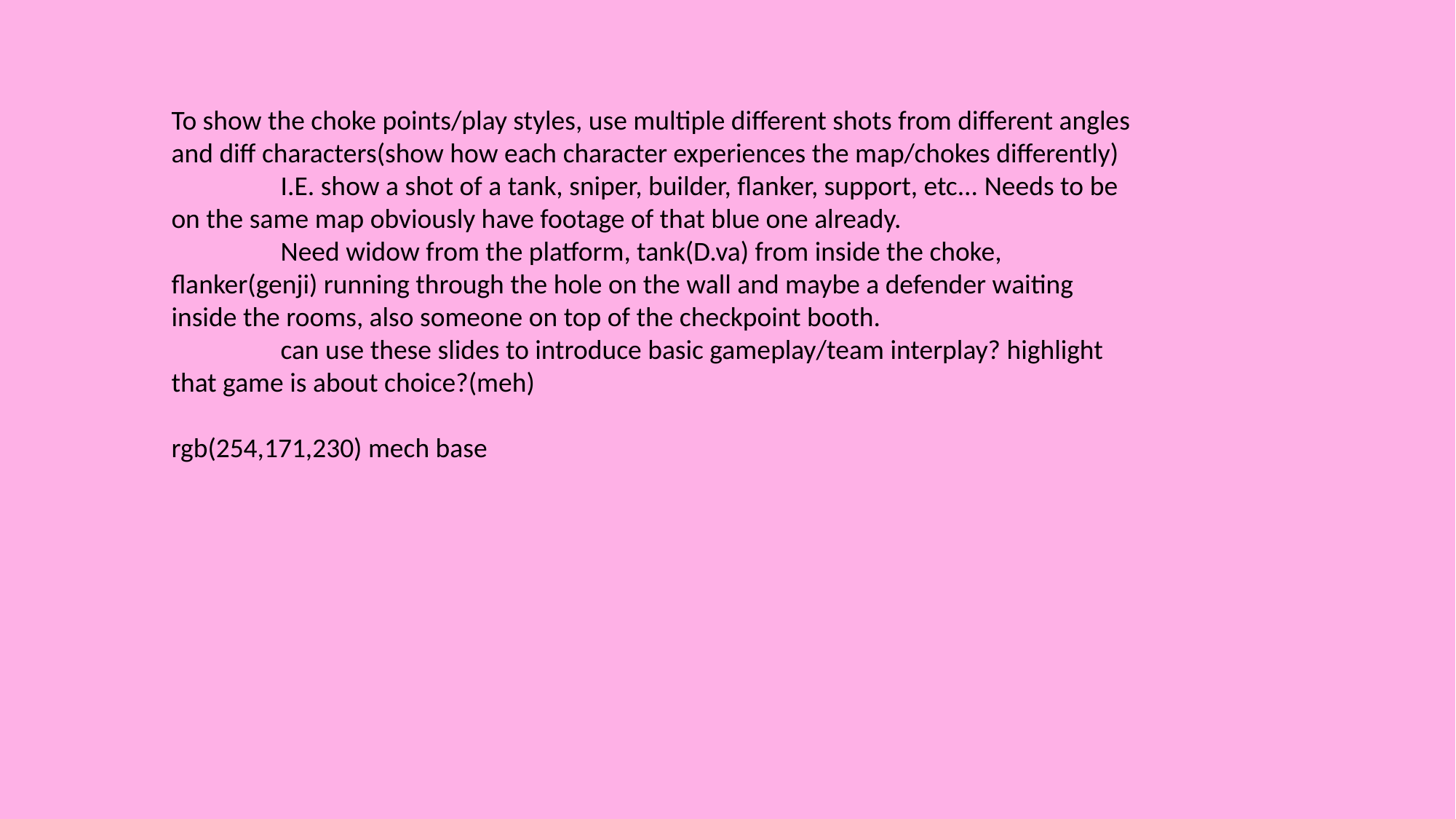

To show the choke points/play styles, use multiple different shots from different angles and diff characters(show how each character experiences the map/chokes differently) 	I.E. show a shot of a tank, sniper, builder, flanker, support, etc... Needs to be on the same map obviously have footage of that blue one already.
	Need widow from the platform, tank(D.va) from inside the choke, flanker(genji) running through the hole on the wall and maybe a defender waiting inside the rooms, also someone on top of the checkpoint booth.
	can use these slides to introduce basic gameplay/team interplay? highlight that game is about choice?(meh)

rgb(254,171,230) mech base